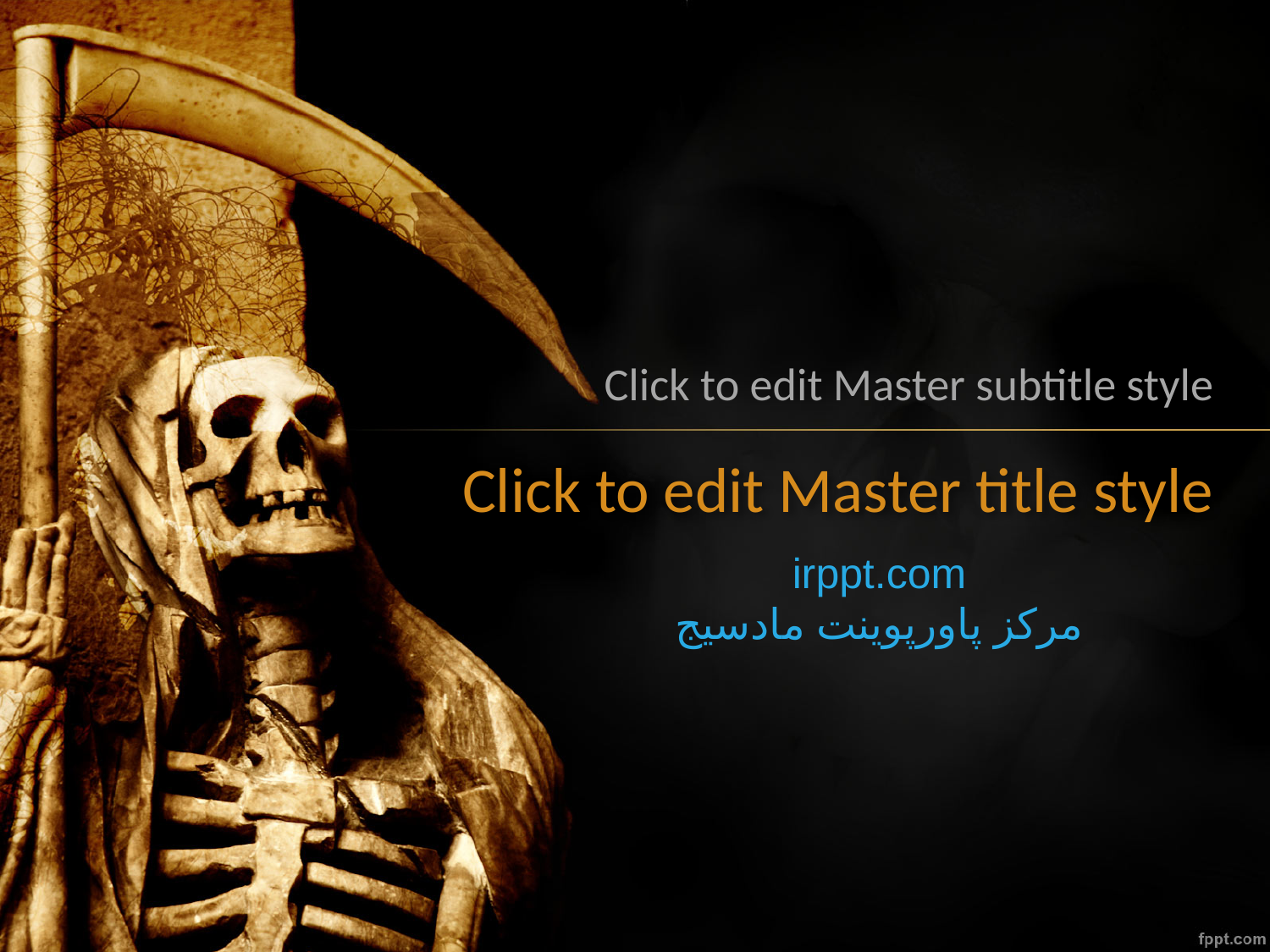

Click to edit Master subtitle style
# Click to edit Master title style
irppt.com
مرکز پاورپوینت مادسیج